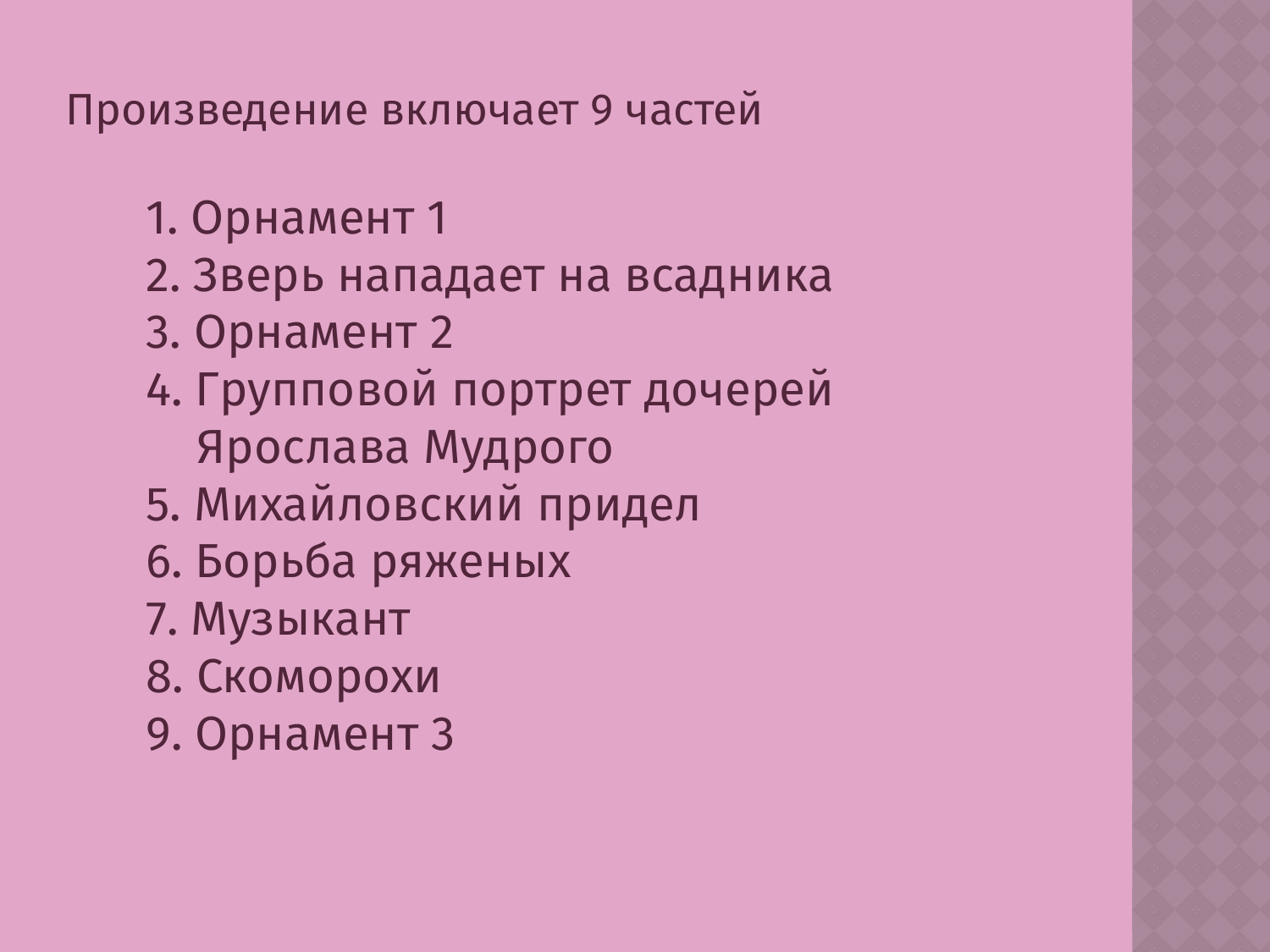

Произведение включает 9 частей

       1. Орнамент 1
       2. Зверь нападает на всадника
       3. Орнамент 2
       4. Групповой портрет дочерей
           Ярослава Мудрого
       5. Михайловский придел
       6. Борьба ряженых
       7. Музыкант
       8. Скоморохи
       9. Орнамент 3